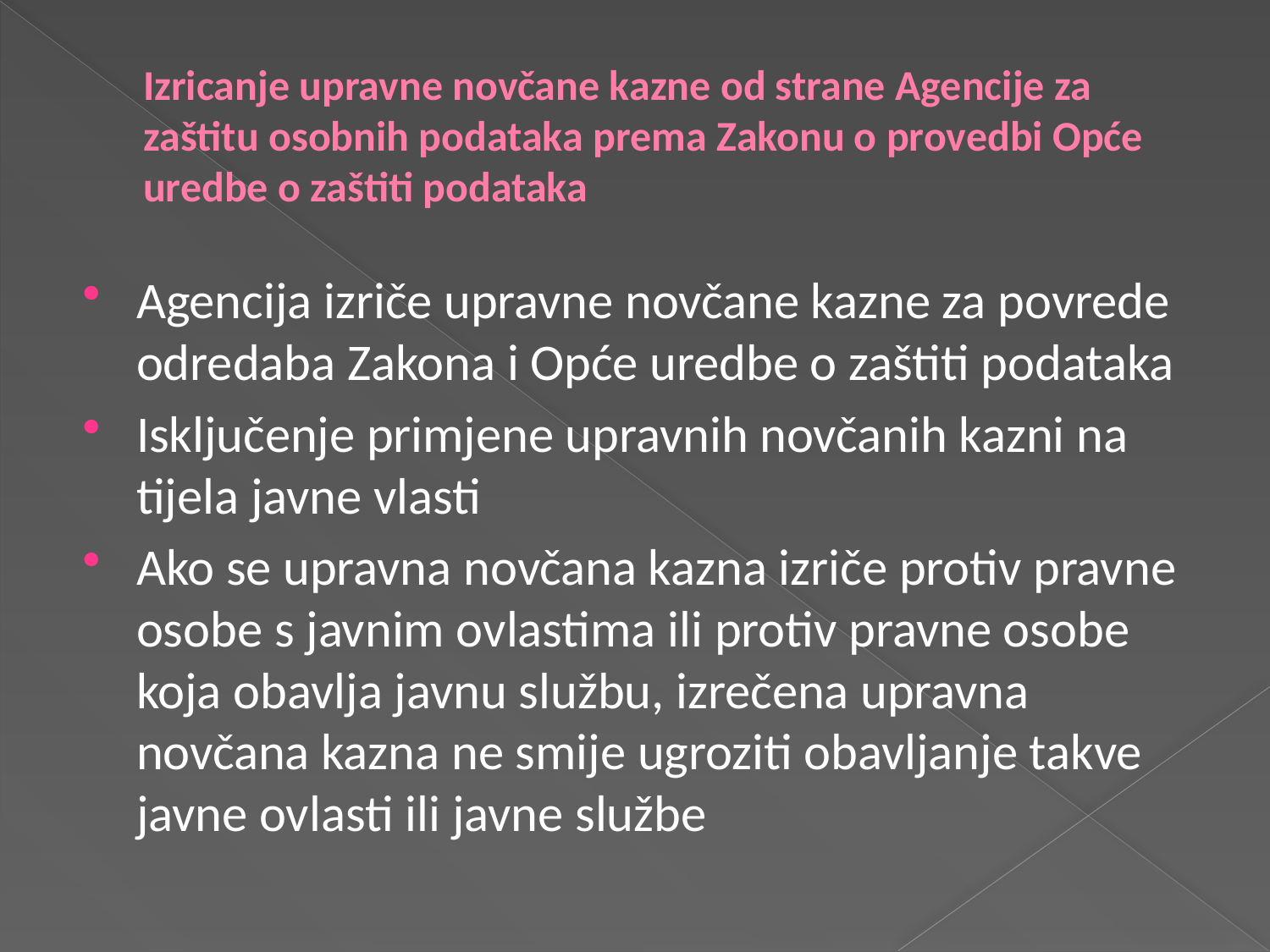

# Izricanje upravne novčane kazne od strane Agencije za zaštitu osobnih podataka prema Zakonu o provedbi Opće uredbe o zaštiti podataka
Agencija izriče upravne novčane kazne za povrede odredaba Zakona i Opće uredbe o zaštiti podataka
Isključenje primjene upravnih novčanih kazni na tijela javne vlasti
Ako se upravna novčana kazna izriče protiv pravne osobe s javnim ovlastima ili protiv pravne osobe koja obavlja javnu službu, izrečena upravna novčana kazna ne smije ugroziti obavljanje takve javne ovlasti ili javne službe